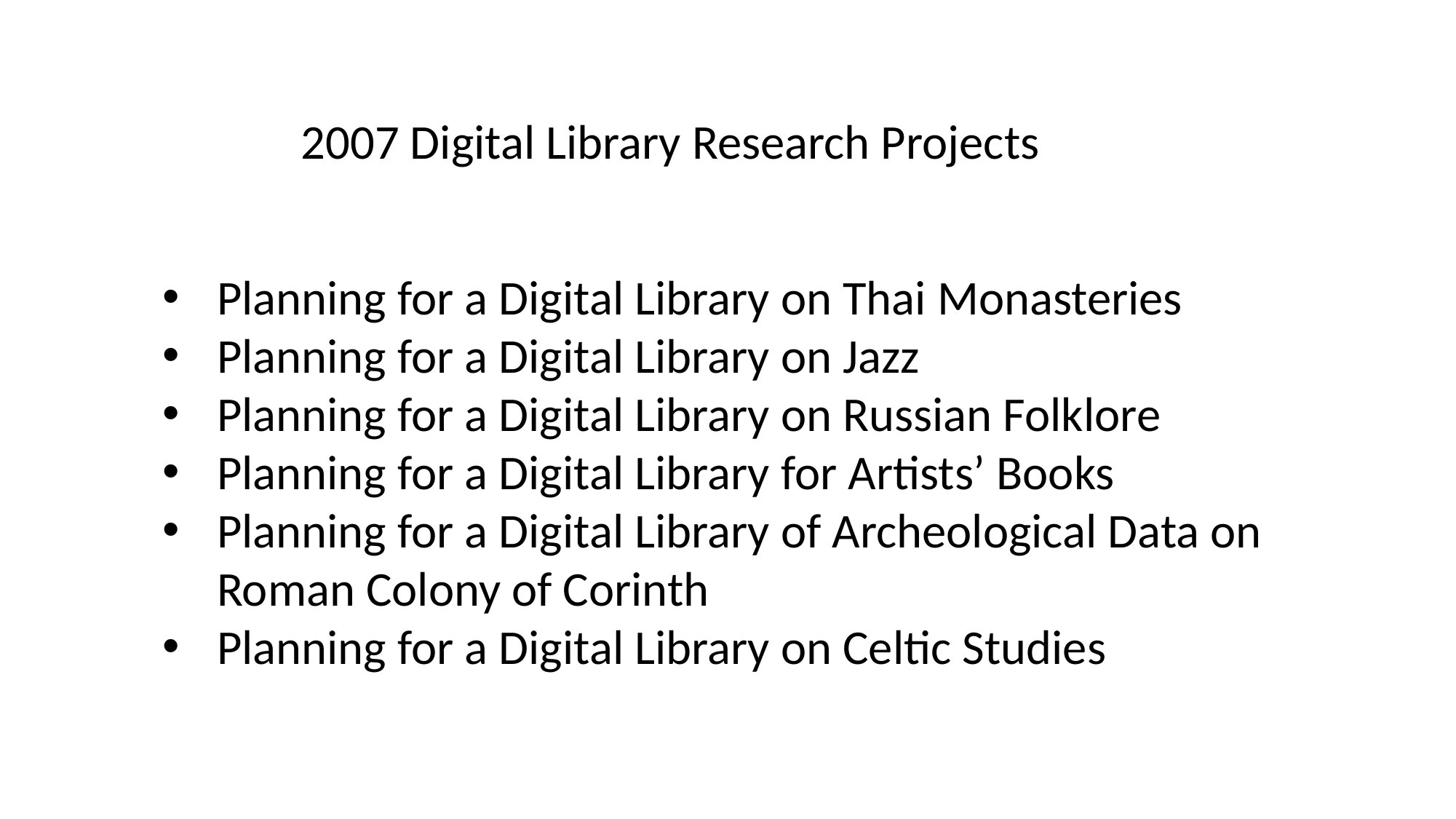

2007 Digital Library Research Projects
Planning for a Digital Library on Thai Monasteries
Planning for a Digital Library on Jazz
Planning for a Digital Library on Russian Folklore
Planning for a Digital Library for Artists’ Books
Planning for a Digital Library of Archeological Data on Roman Colony of Corinth
Planning for a Digital Library on Celtic Studies